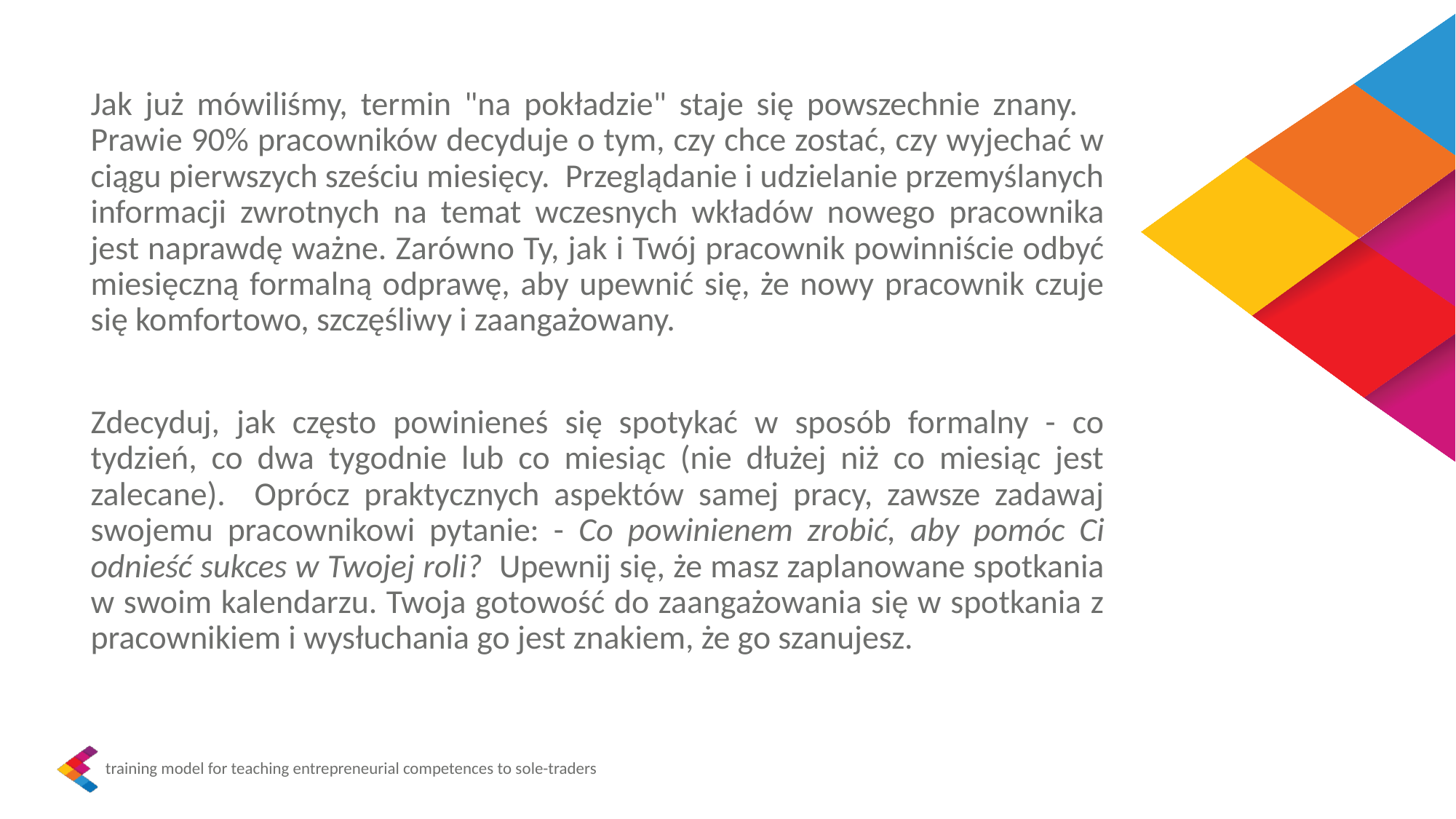

Jak już mówiliśmy, termin "na pokładzie" staje się powszechnie znany.   Prawie 90% pracowników decyduje o tym, czy chce zostać, czy wyjechać w ciągu pierwszych sześciu miesięcy.  Przeglądanie i udzielanie przemyślanych informacji zwrotnych na temat wczesnych wkładów nowego pracownika jest naprawdę ważne. Zarówno Ty, jak i Twój pracownik powinniście odbyć miesięczną formalną odprawę, aby upewnić się, że nowy pracownik czuje się komfortowo, szczęśliwy i zaangażowany.

Zdecyduj, jak często powinieneś się spotykać w sposób formalny - co tydzień, co dwa tygodnie lub co miesiąc (nie dłużej niż co miesiąc jest zalecane).  Oprócz praktycznych aspektów samej pracy, zawsze zadawaj swojemu pracownikowi pytanie: - Co powinienem zrobić, aby pomóc Ci odnieść sukces w Twojej roli?  Upewnij się, że masz zaplanowane spotkania w swoim kalendarzu. Twoja gotowość do zaangażowania się w spotkania z pracownikiem i wysłuchania go jest znakiem, że go szanujesz.